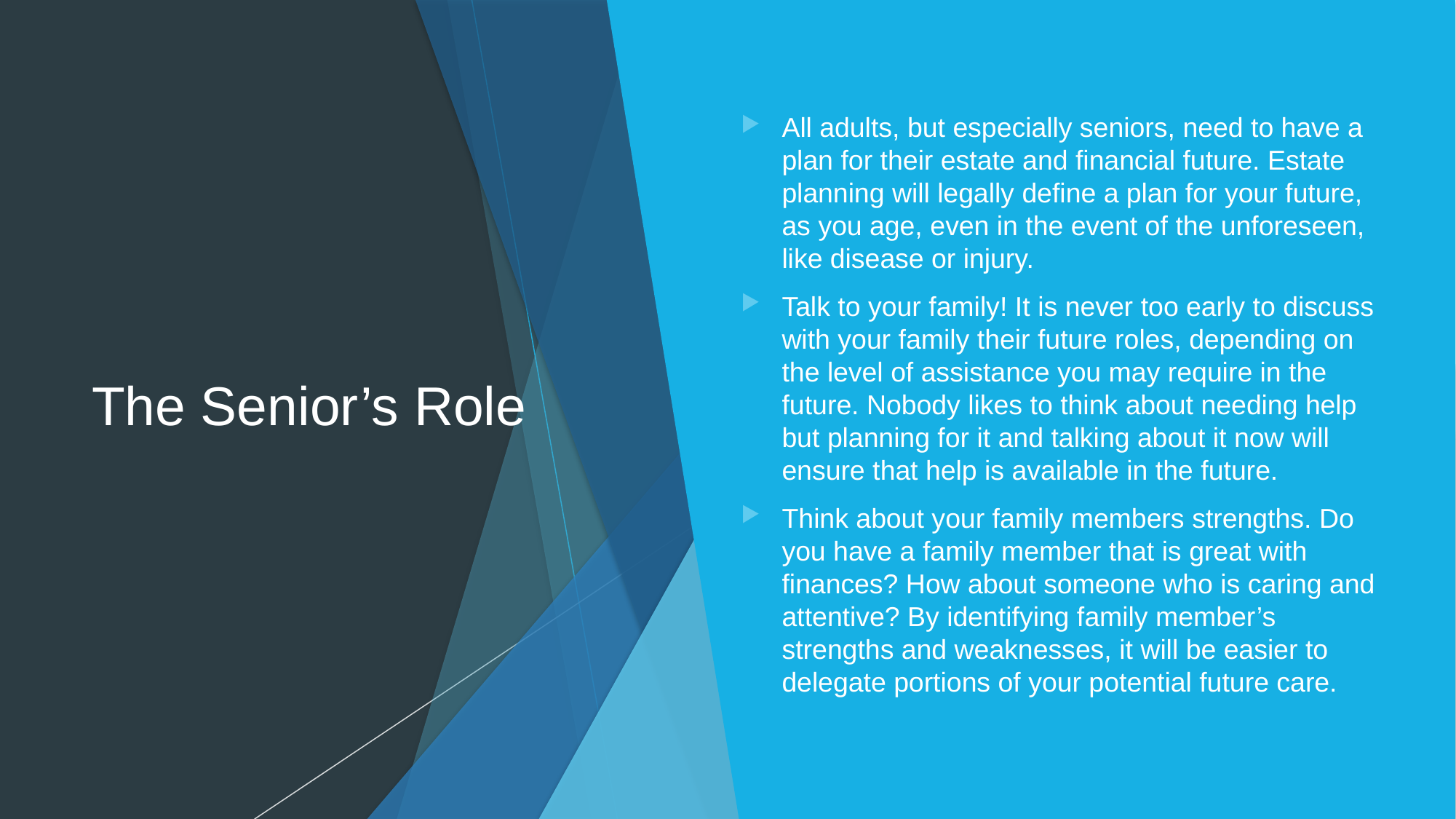

# The Senior’s Role
All adults, but especially seniors, need to have a plan for their estate and financial future. Estate planning will legally define a plan for your future, as you age, even in the event of the unforeseen, like disease or injury.
Talk to your family! It is never too early to discuss with your family their future roles, depending on the level of assistance you may require in the future. Nobody likes to think about needing help but planning for it and talking about it now will ensure that help is available in the future.
Think about your family members strengths. Do you have a family member that is great with finances? How about someone who is caring and attentive? By identifying family member’s strengths and weaknesses, it will be easier to delegate portions of your potential future care.